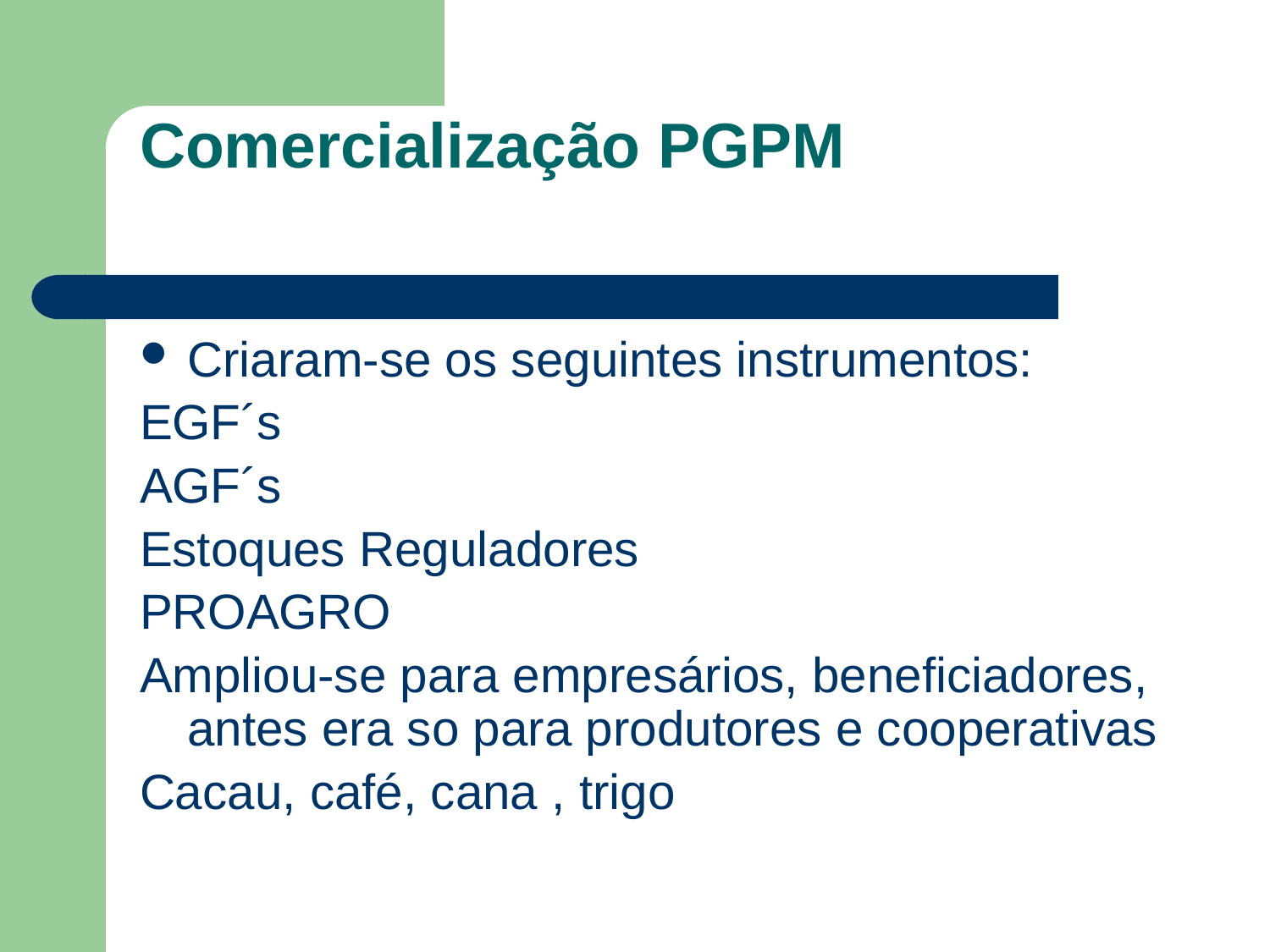

# Comercialização PGPM
Criaram-se os seguintes instrumentos:
EGF´s
AGF´s
Estoques Reguladores
PROAGRO
Ampliou-se para empresários, beneficiadores, antes era so para produtores e cooperativas
Cacau, café, cana , trigo